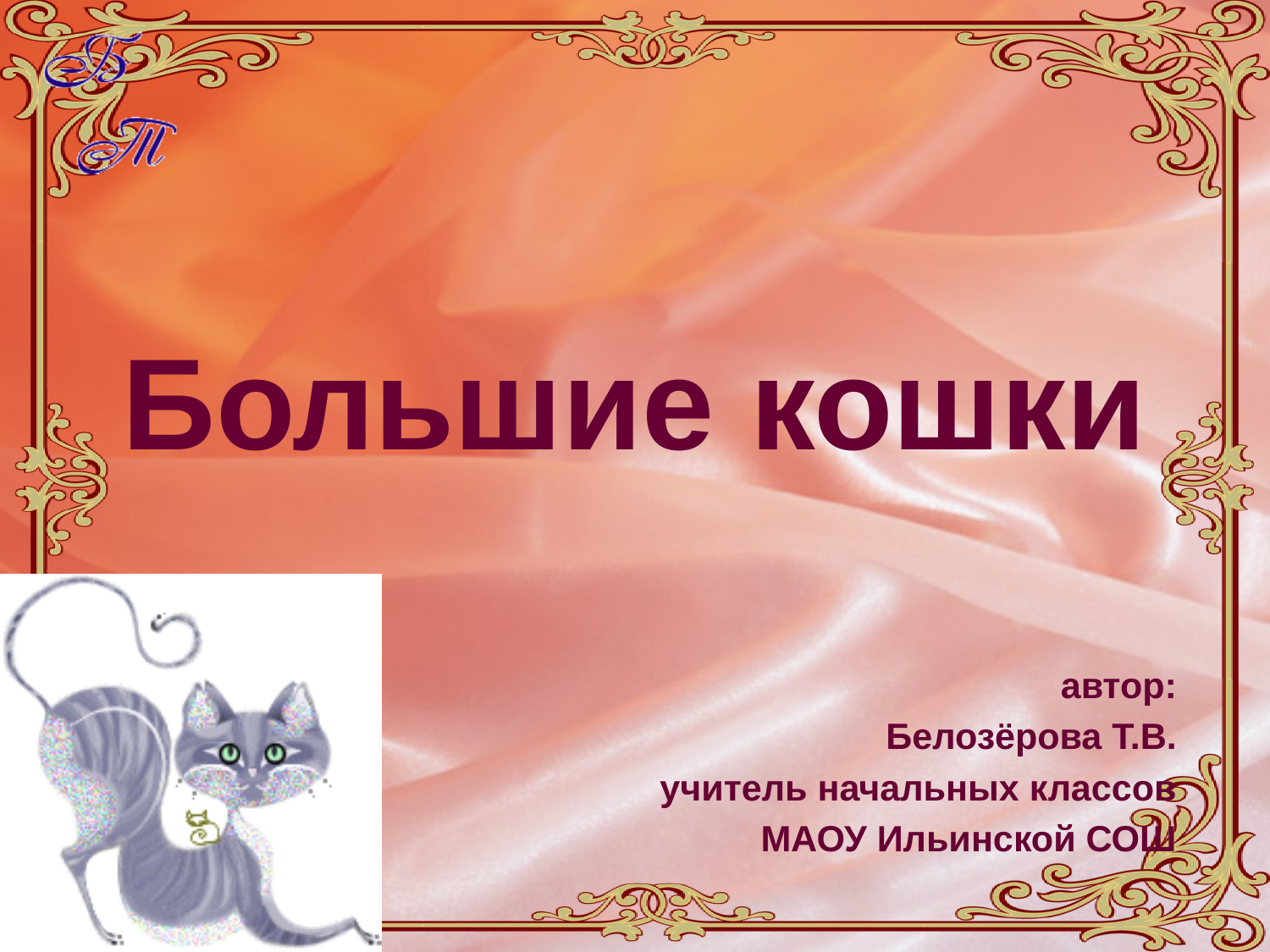

# Большие кошки
автор:
Белозёрова Т.В.
учитель начальных классов
МАОУ Ильинской СОШ